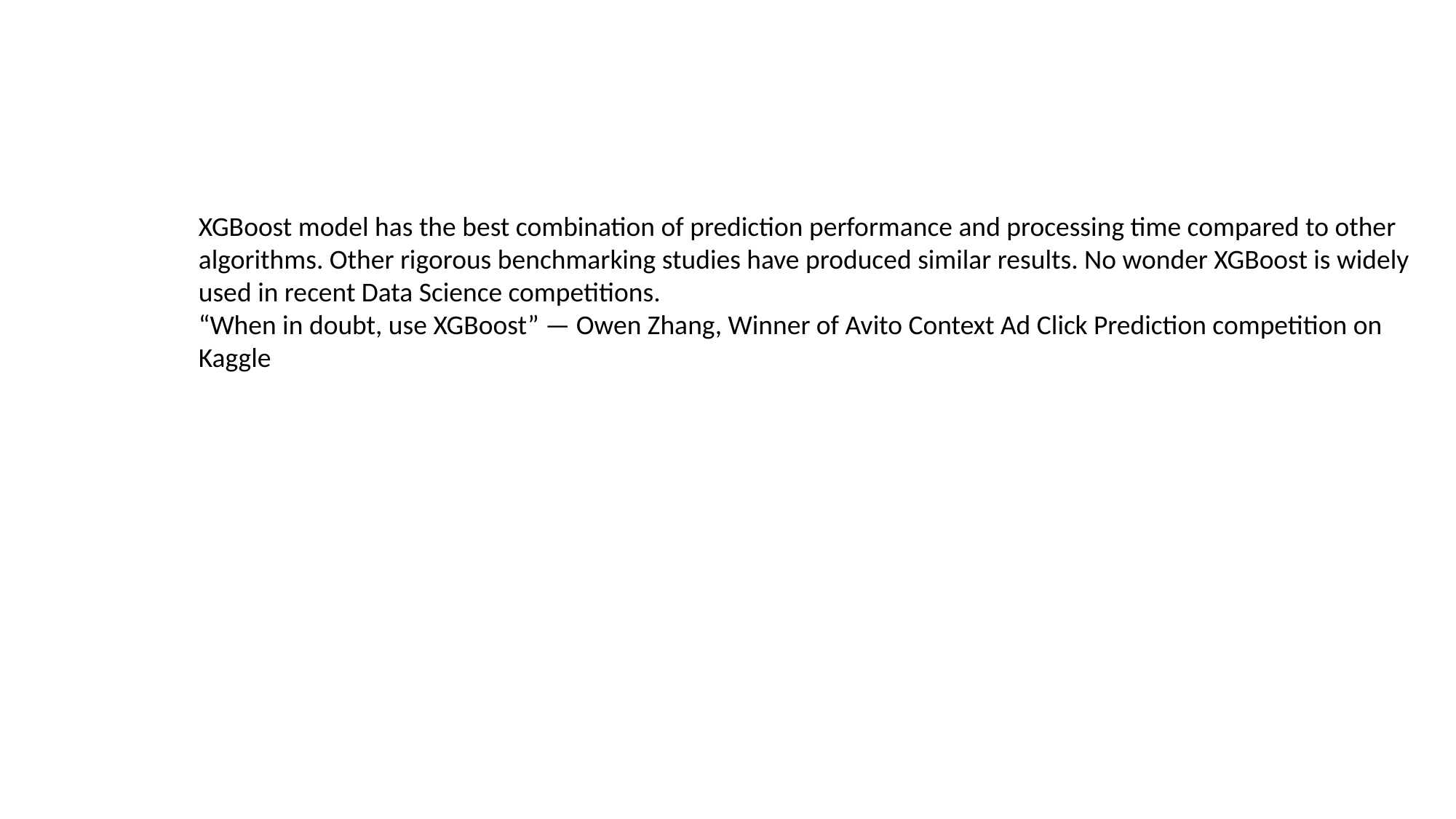

XGBoost model has the best combination of prediction performance and processing time compared to other algorithms. Other rigorous benchmarking studies have produced similar results. No wonder XGBoost is widely used in recent Data Science competitions.
“When in doubt, use XGBoost” — Owen Zhang, Winner of Avito Context Ad Click Prediction competition on Kaggle